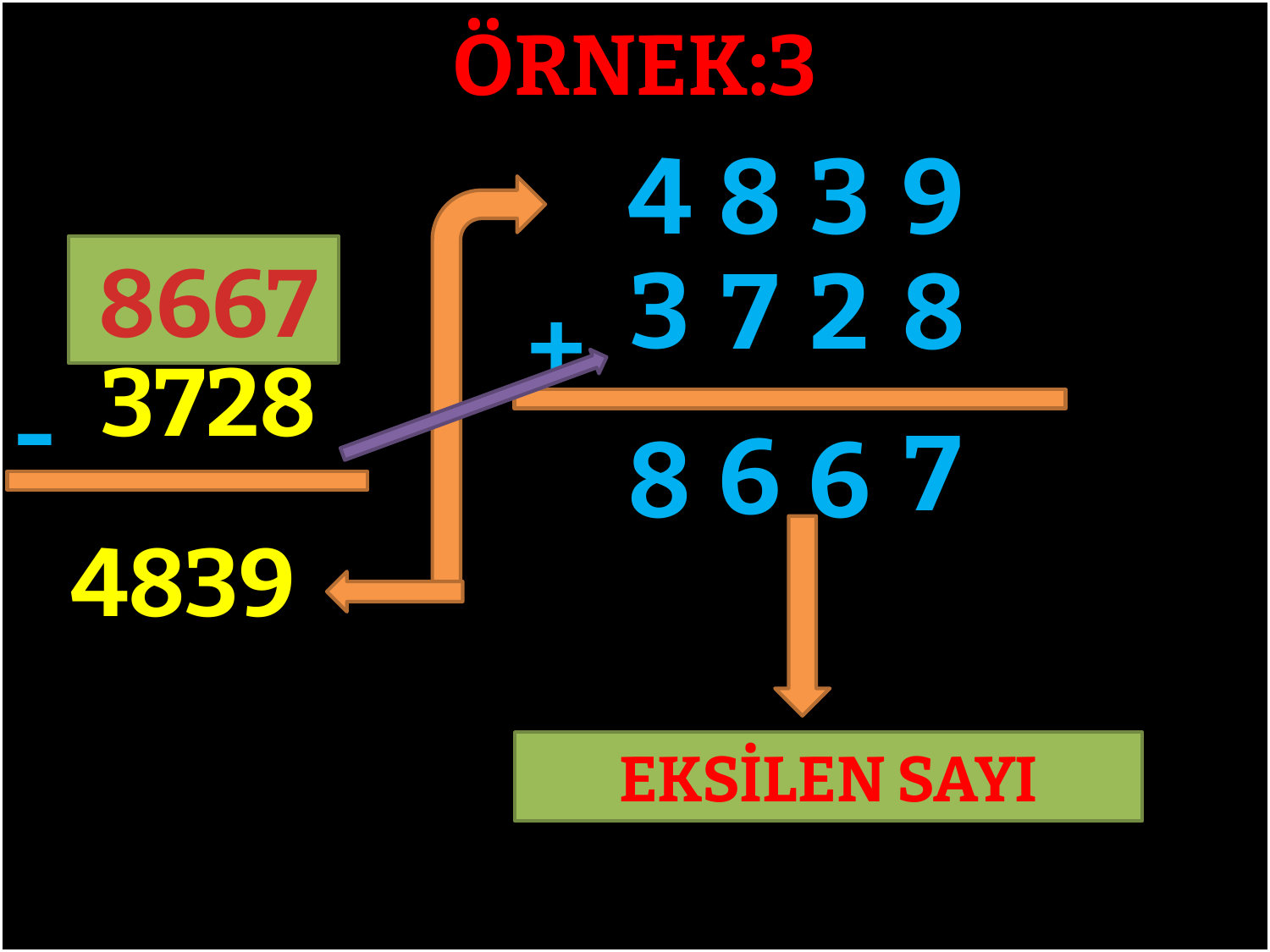

ÖRNEK:3
4
8
3
9

8667

3
7
2
8
+
#
3728
-

7
6
8
6

4839

EKSİLEN SAYI